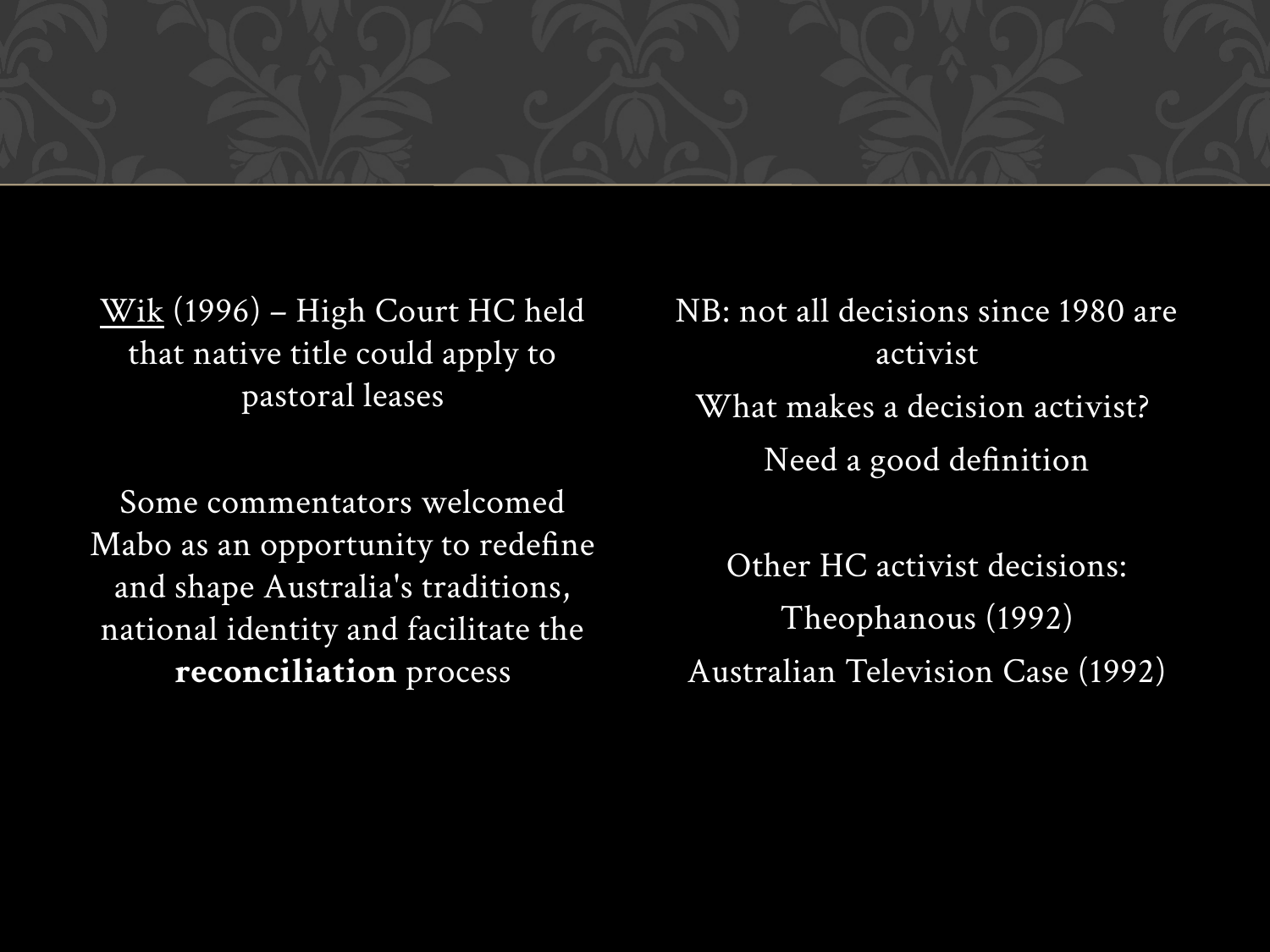

#
Wik (1996) – High Court HC held that native title could apply to pastoral leases

Some commentators welcomed Mabo as an opportunity to redefine and shape Australia's traditions, national identity and facilitate the reconciliation process
NB: not all decisions since 1980 are activist
What makes a decision activist?
Need a good definition

Other HC activist decisions:
Theophanous (1992)
Australian Television Case (1992)